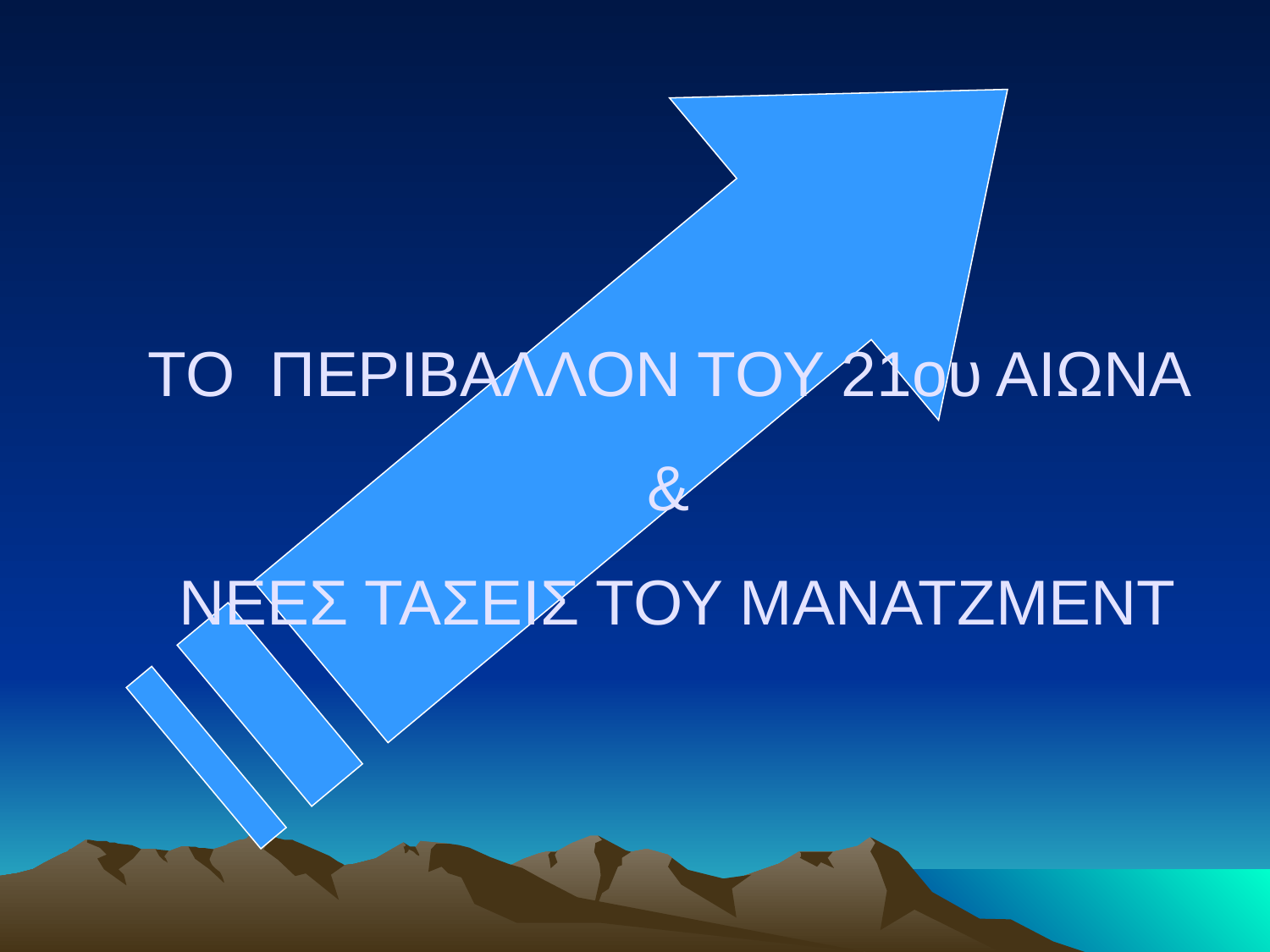

# ΤΟ  ΠΕΡΙΒΑΛΛΟΝ ΤΟΥ 21ου ΑΙΩΝΑ & ΝΕΕΣ ΤΑΣΕΙΣ ΤΟΥ ΜΑΝΑΤΖΜΕΝΤ